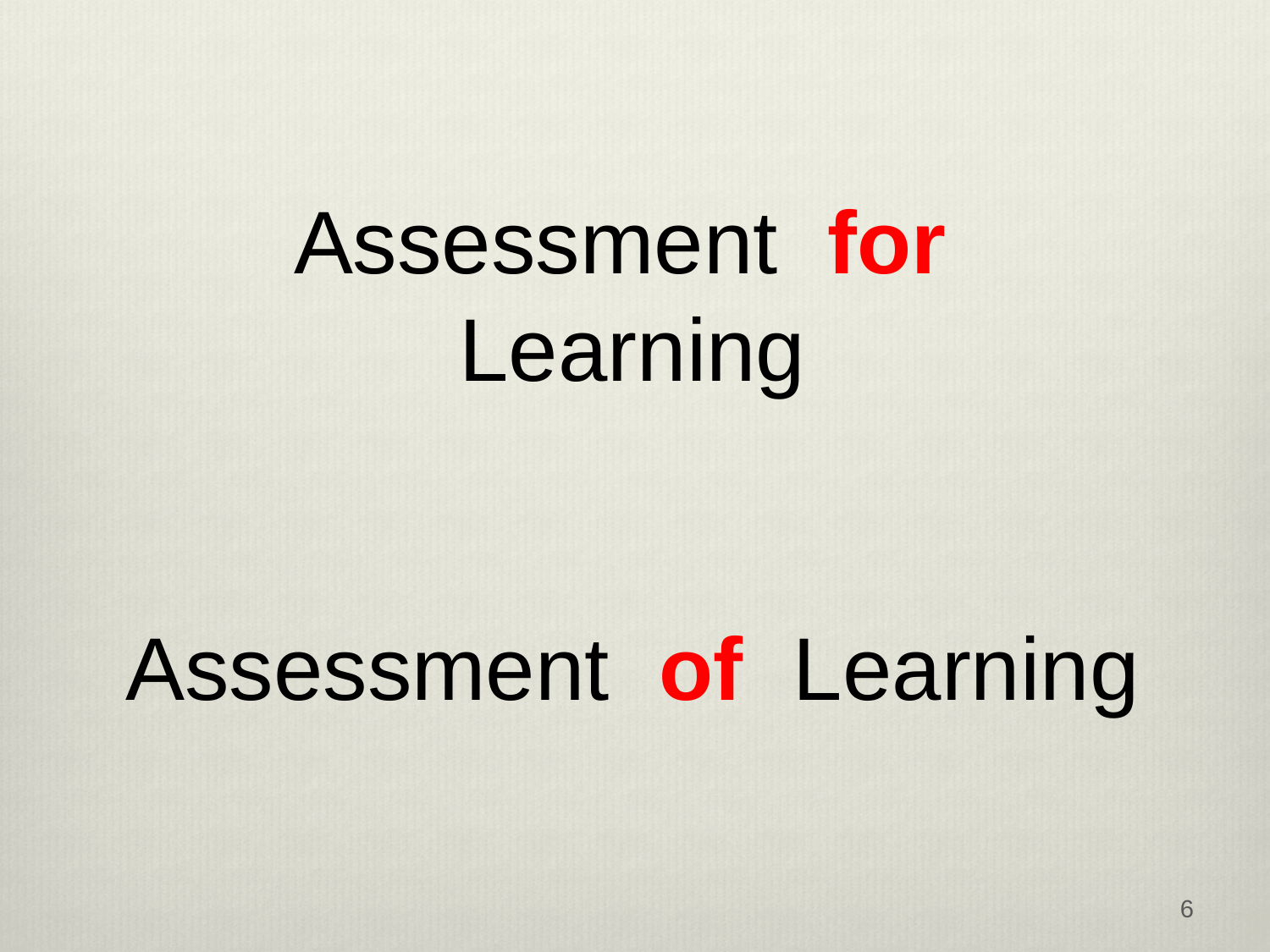

# Assessment  for  Learning Assessment  of  Learning
6